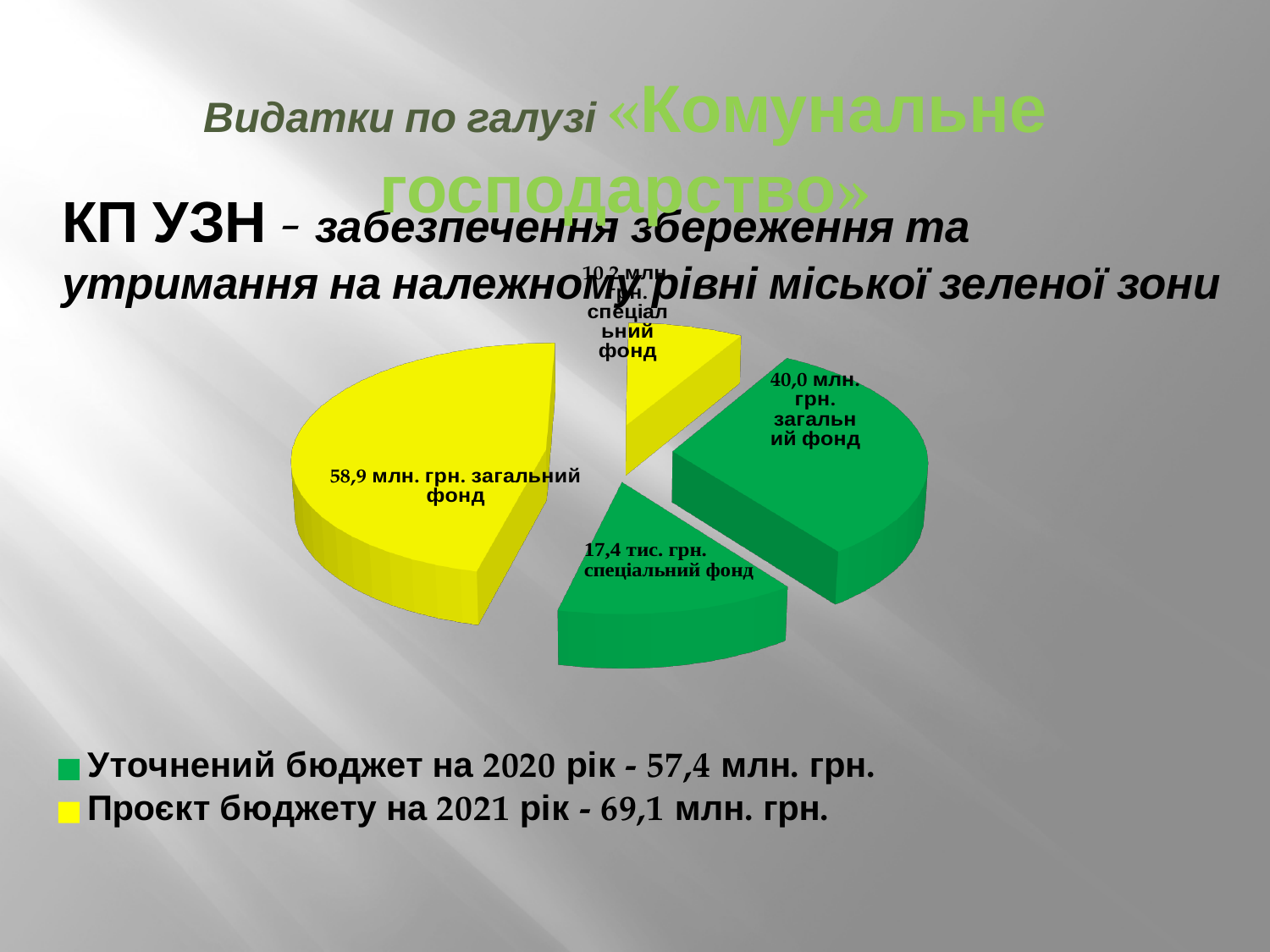

Видатки по галузі «Комунальне господарство»
КП УЗН - забезпечення збереження та утримання на належному рівні міської зеленої зони

[unsupported chart]

[unsupported chart]